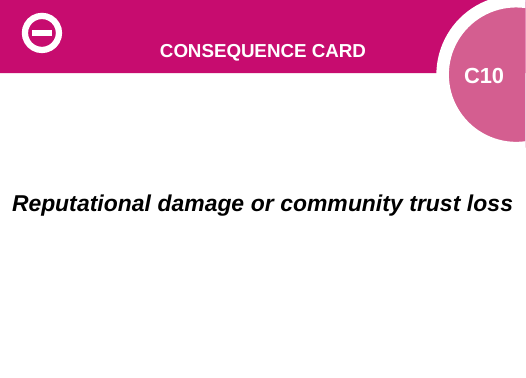

CONSEQUENCE CARD
C10

Reputational damage or community trust loss